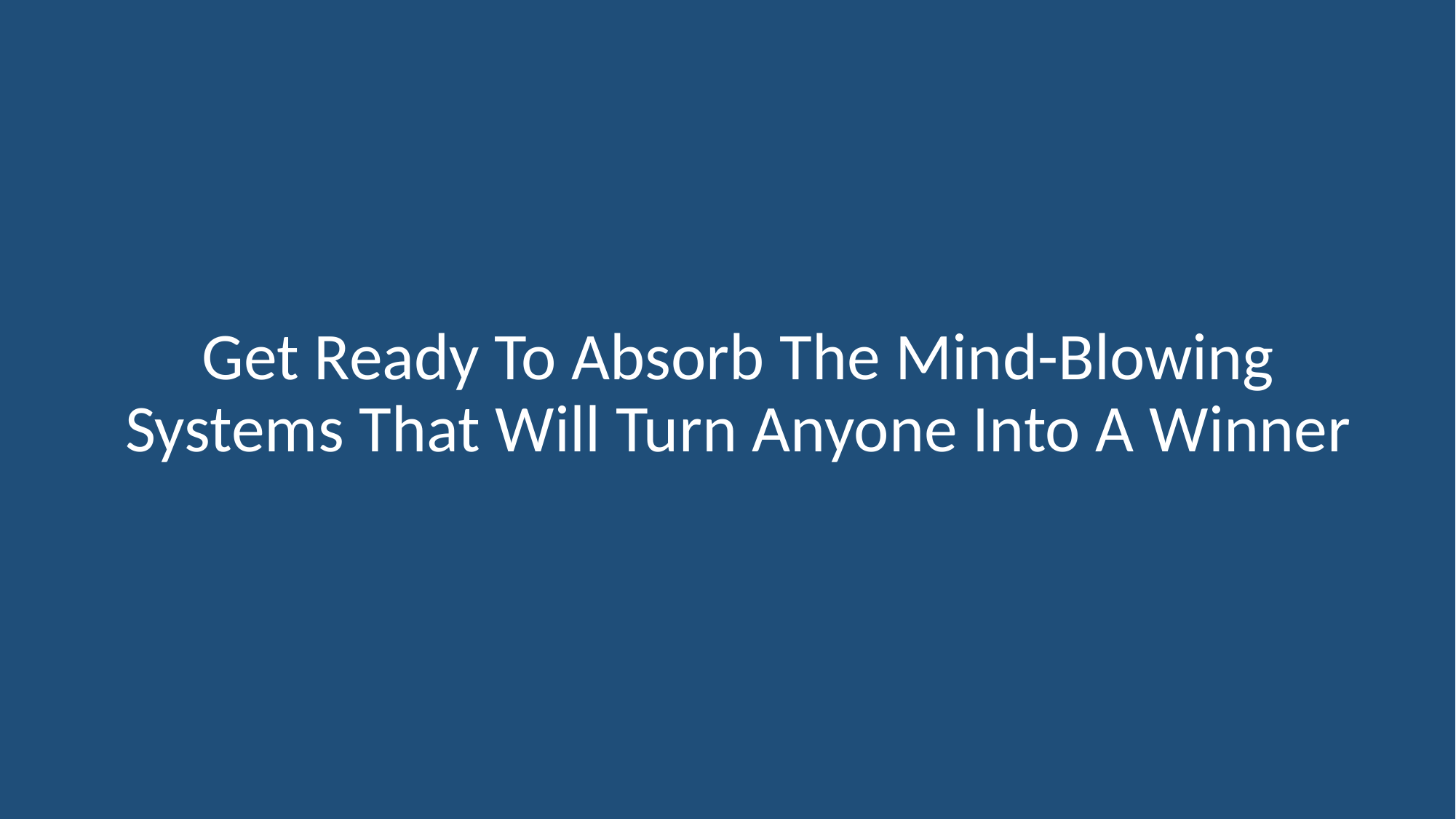

Get Ready To Absorb The Mind-Blowing Systems That Will Turn Anyone Into A Winner